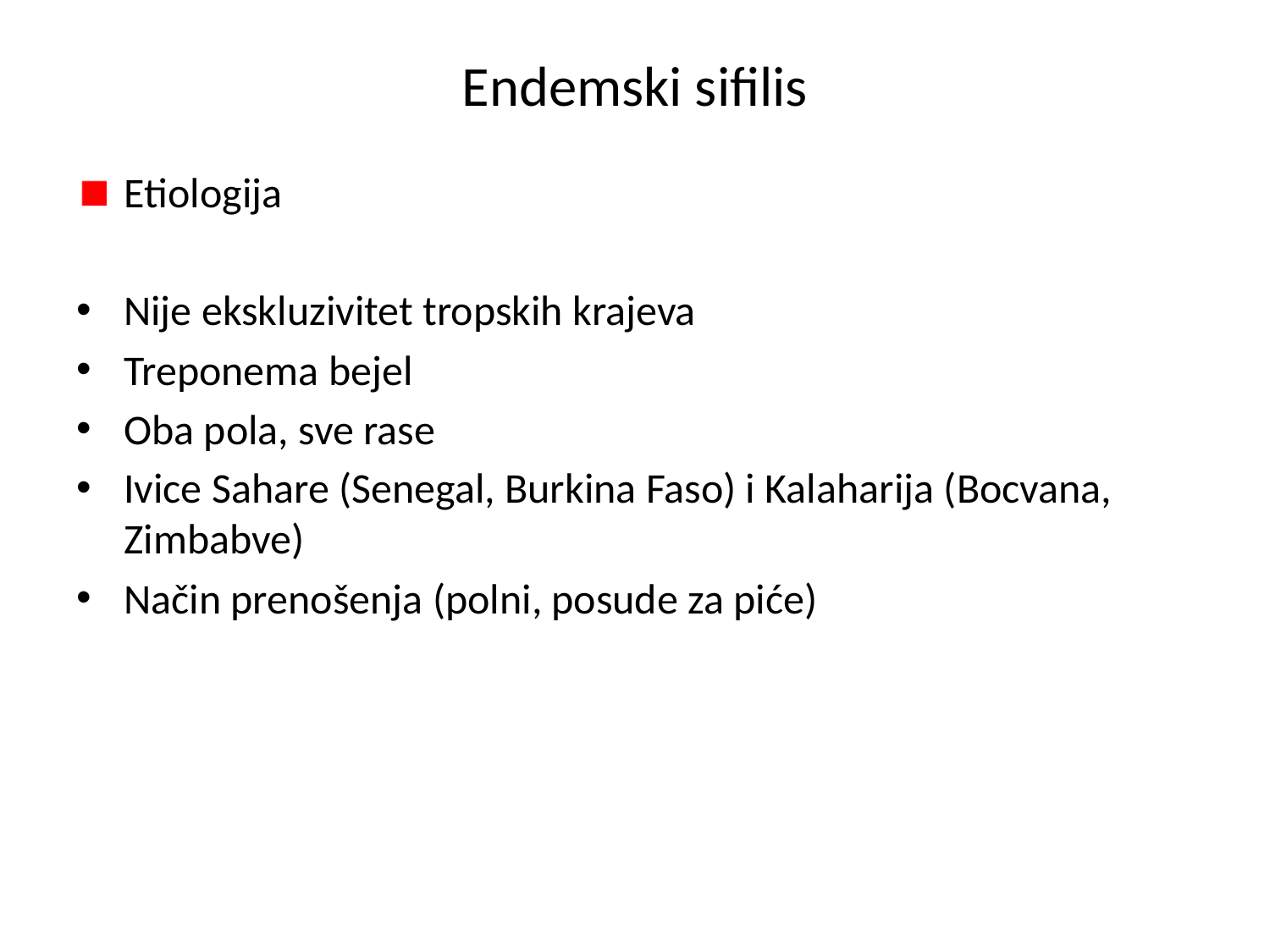

# Endemski sifilis
Etiologija

Nije ekskluzivitet tropskih krajeva
Treponema bejel
Oba pola, sve rase
Ivice Sahare (Senegal, Burkina Faso) i Kalaharija (Bocvana, Zimbabve)
Način prenošenja (polni, posude za piće)